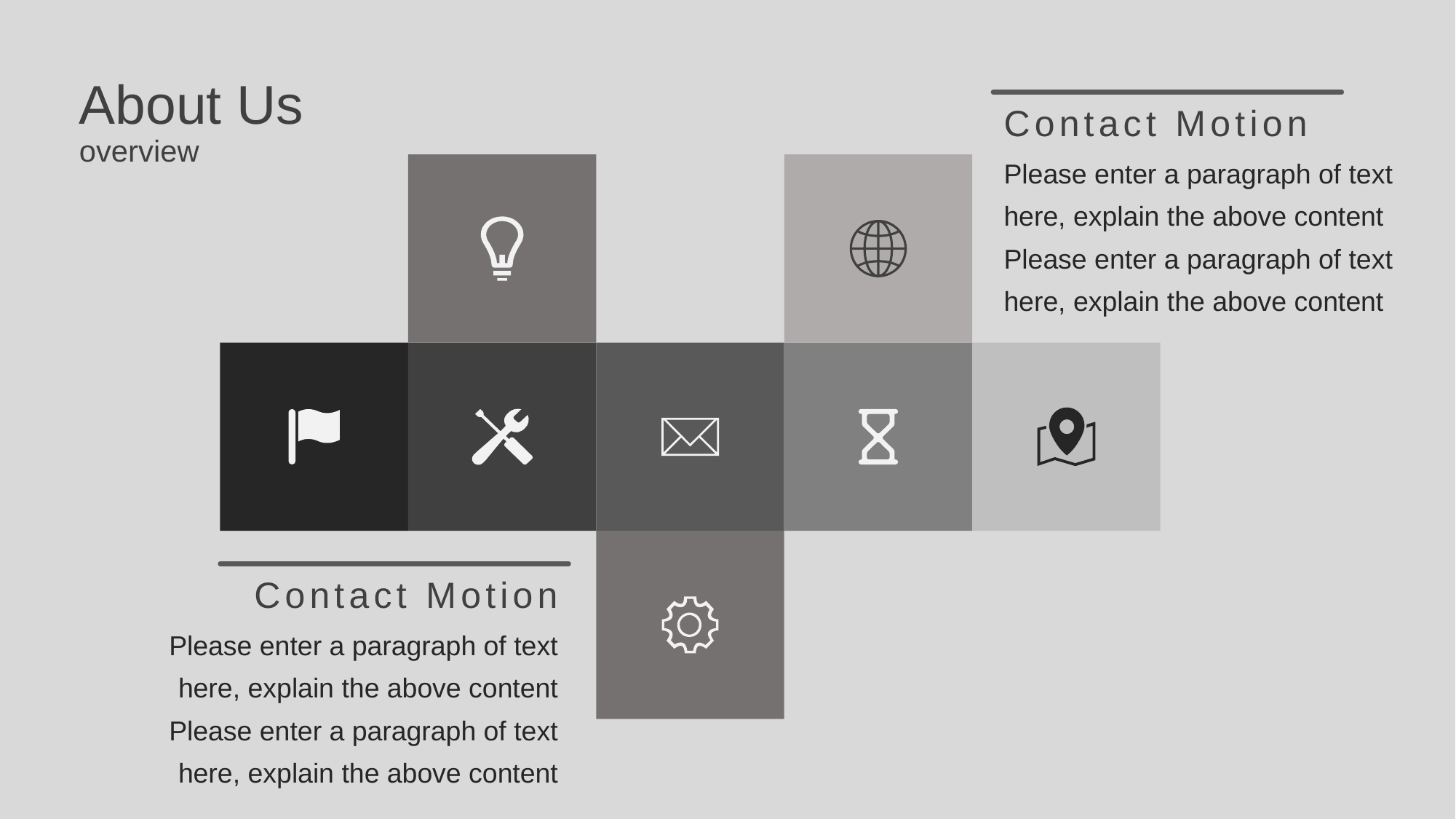

About Us
Contact Motion
overview
Please enter a paragraph of text here, explain the above content
Please enter a paragraph of text here, explain the above content

Contact Motion

Please enter a paragraph of text here, explain the above content
Please enter a paragraph of text here, explain the above content